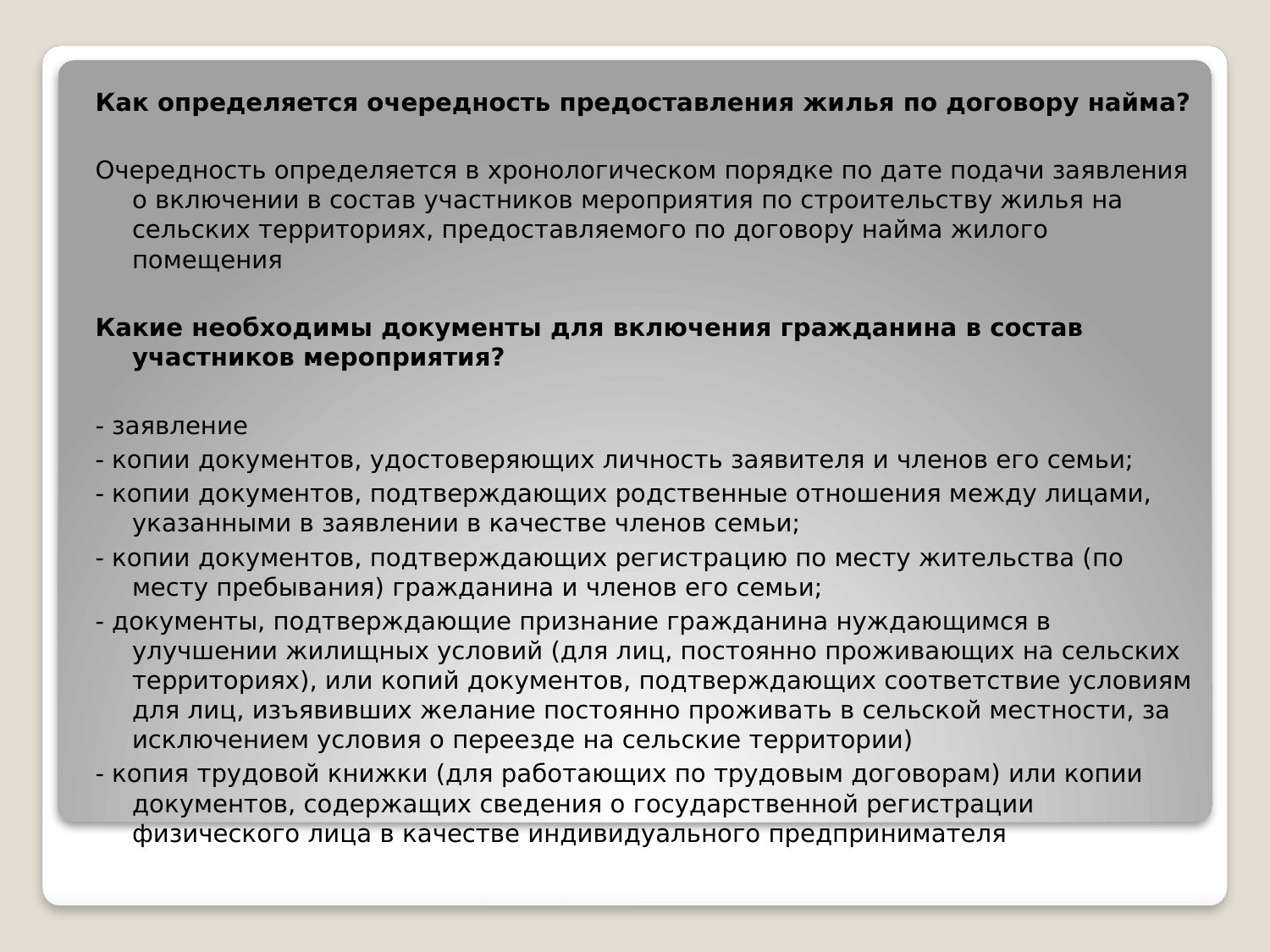

Как определяется очередность предоставления жилья по договору найма?

Очередность определяется в хронологическом порядке по дате подачи заявления о включении в состав участников мероприятия по строительству жилья на сельских территориях, предоставляемого по договору найма жилого помещения

Какие необходимы документы для включения гражданина в состав участников мероприятия?

- заявление
- копии документов, удостоверяющих личность заявителя и членов его семьи;
- копии документов, подтверждающих родственные отношения между лицами, указанными в заявлении в качестве членов семьи;
- копии документов, подтверждающих регистрацию по месту жительства (по месту пребывания) гражданина и членов его семьи;
- документы, подтверждающие признание гражданина нуждающимся в улучшении жилищных условий (для лиц, постоянно проживающих на сельских территориях), или копий документов, подтверждающих соответствие условиям для лиц, изъявивших желание постоянно проживать в сельской местности, за исключением условия о переезде на сельские территории)
- копия трудовой книжки (для работающих по трудовым договорам) или копии документов, содержащих сведения о государственной регистрации физического лица в качестве индивидуального предпринимателя